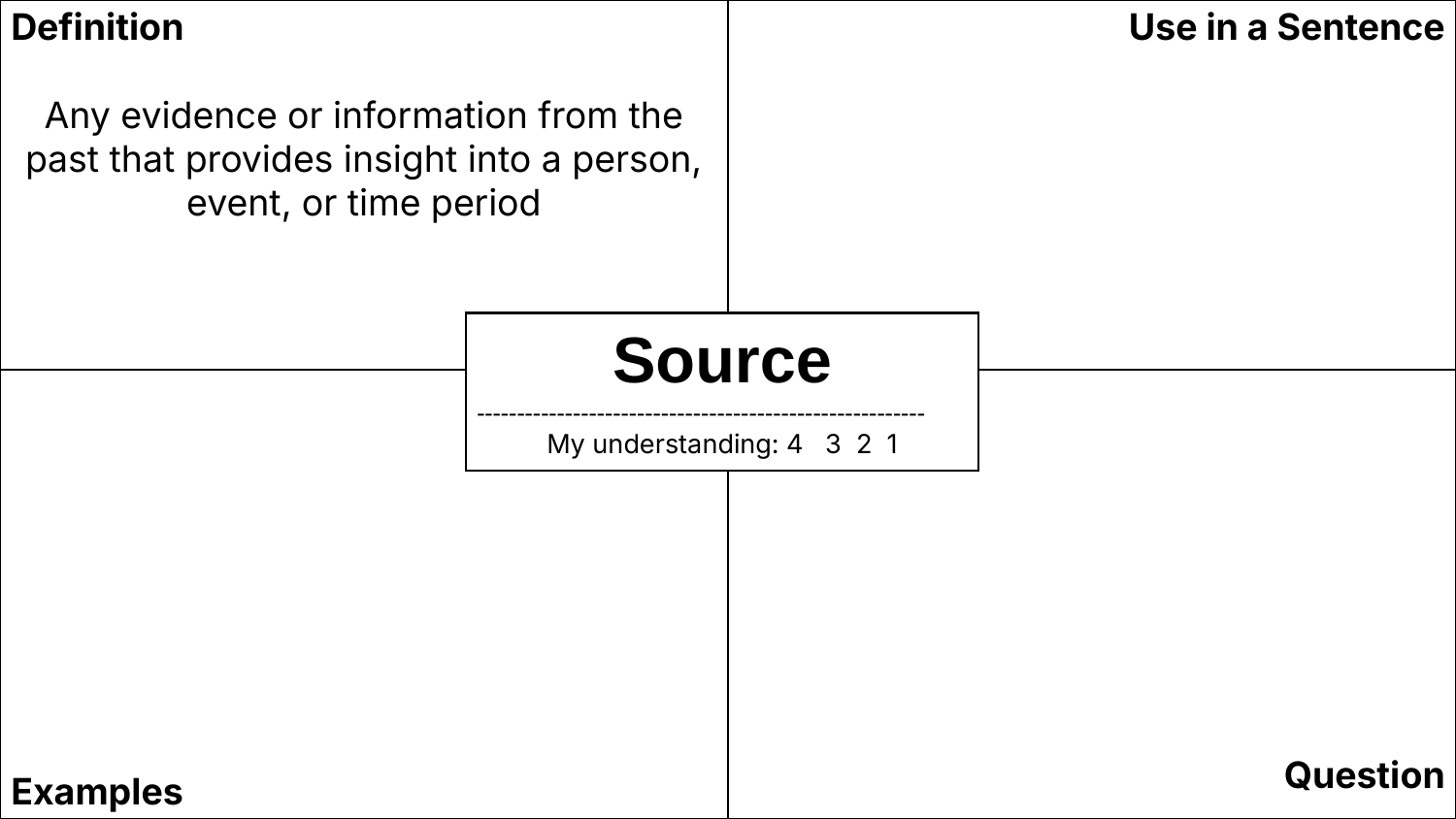

| Definition Any evidence or information from the past that provides insight into a person, event, or time period | Use in a Sentence |
| --- | --- |
| Examples | Question |
Source
--------------------------------------------------------
My understanding: 4   3  2  1